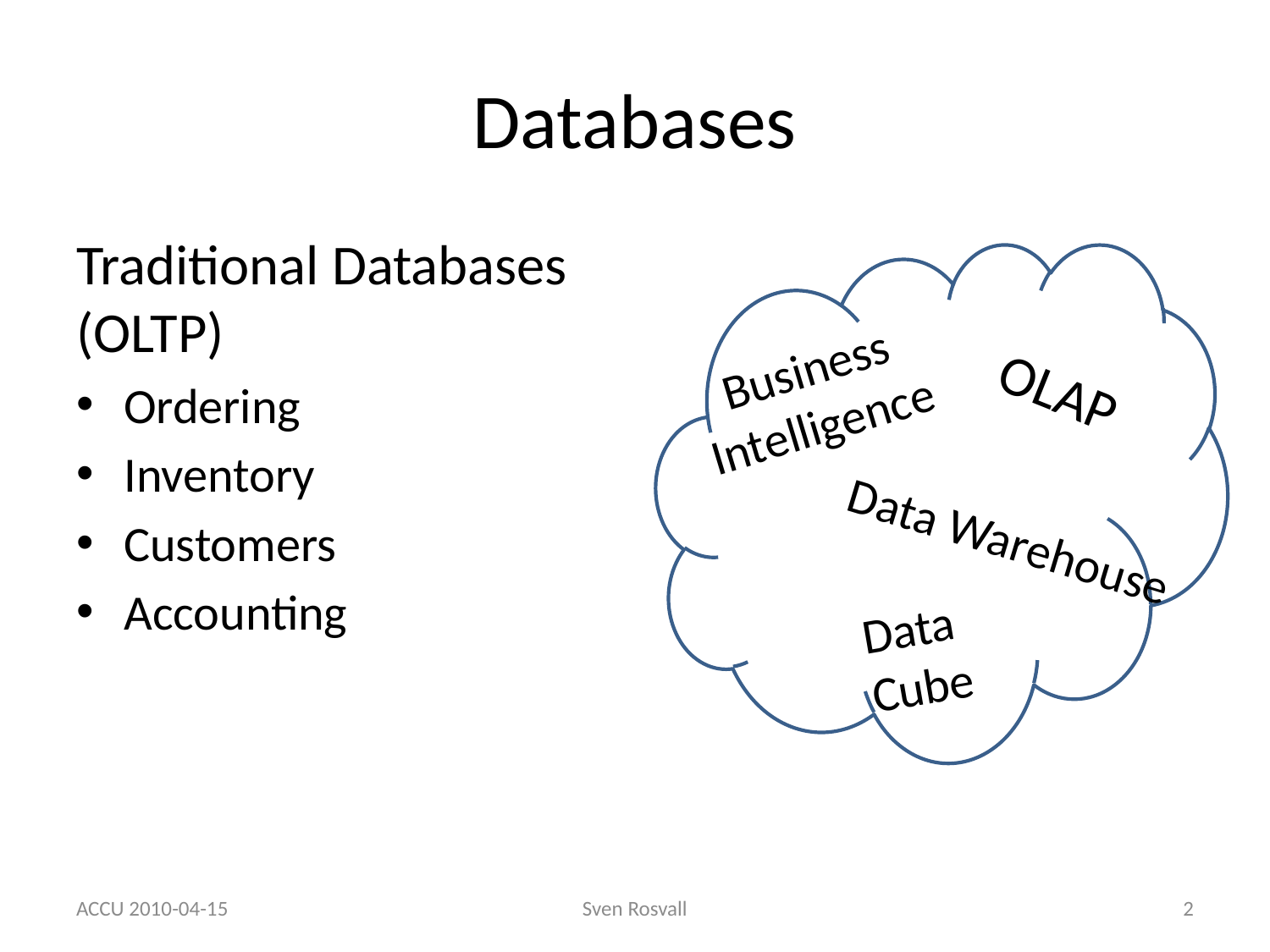

# Databases
Traditional Databases (OLTP)
Ordering
Inventory
Customers
Accounting

Business Intelligence
OLAP
Data Warehouse
Data Cube
ACCU 2010-04-15
Sven Rosvall
2